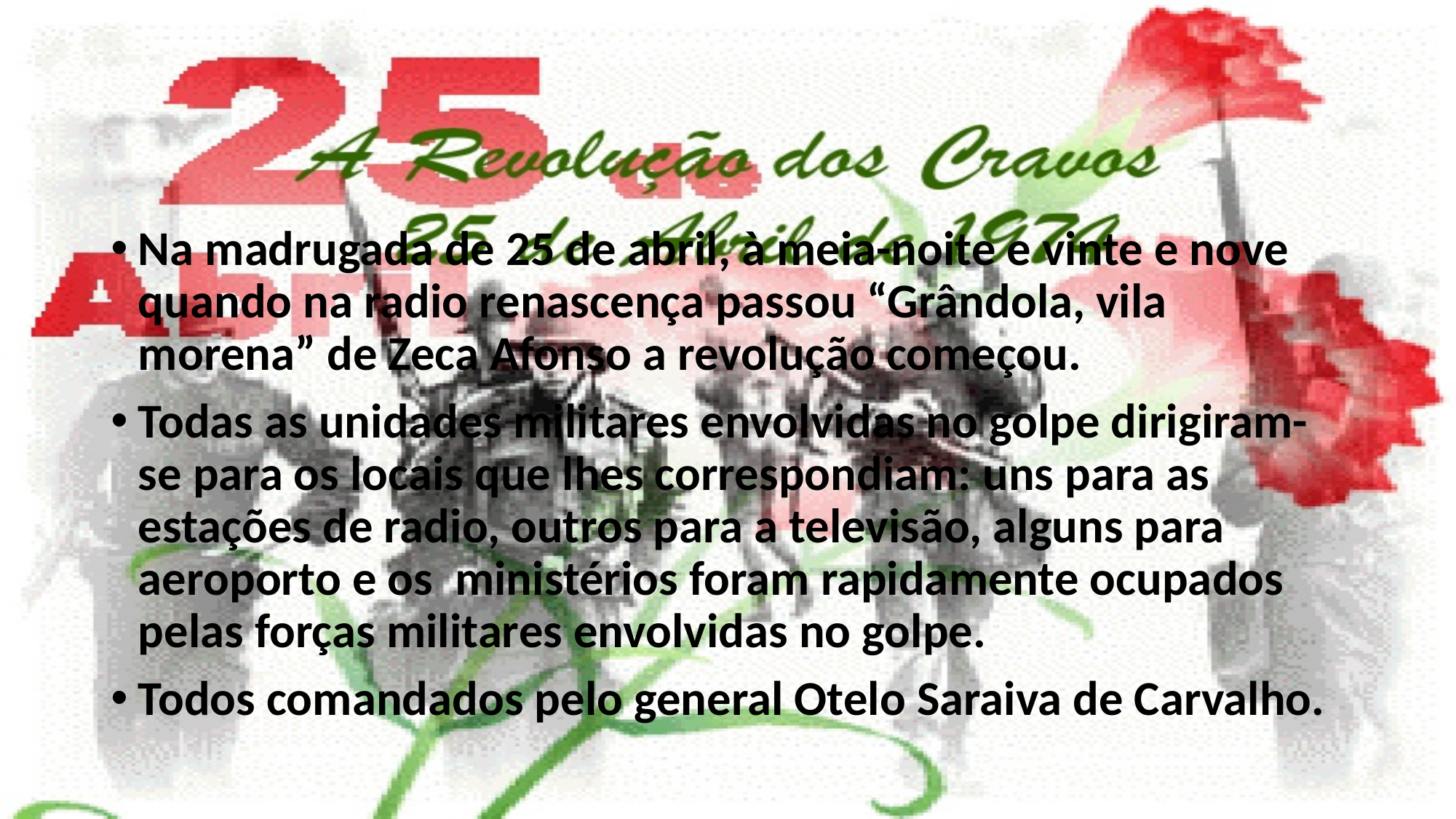

Na madrugada de 25 de abril, à meia-noite e vinte e nove quando na radio renascença passou “Grândola, vila morena” de Zeca Afonso a revolução começou.
Todas as unidades militares envolvidas no golpe dirigiram-se para os locais que lhes correspondiam: uns para as estações de radio, outros para a televisão, alguns para aeroporto e os  ministérios foram rapidamente ocupados pelas forças militares envolvidas no golpe.
Todos comandados pelo general Otelo Saraiva de Carvalho.